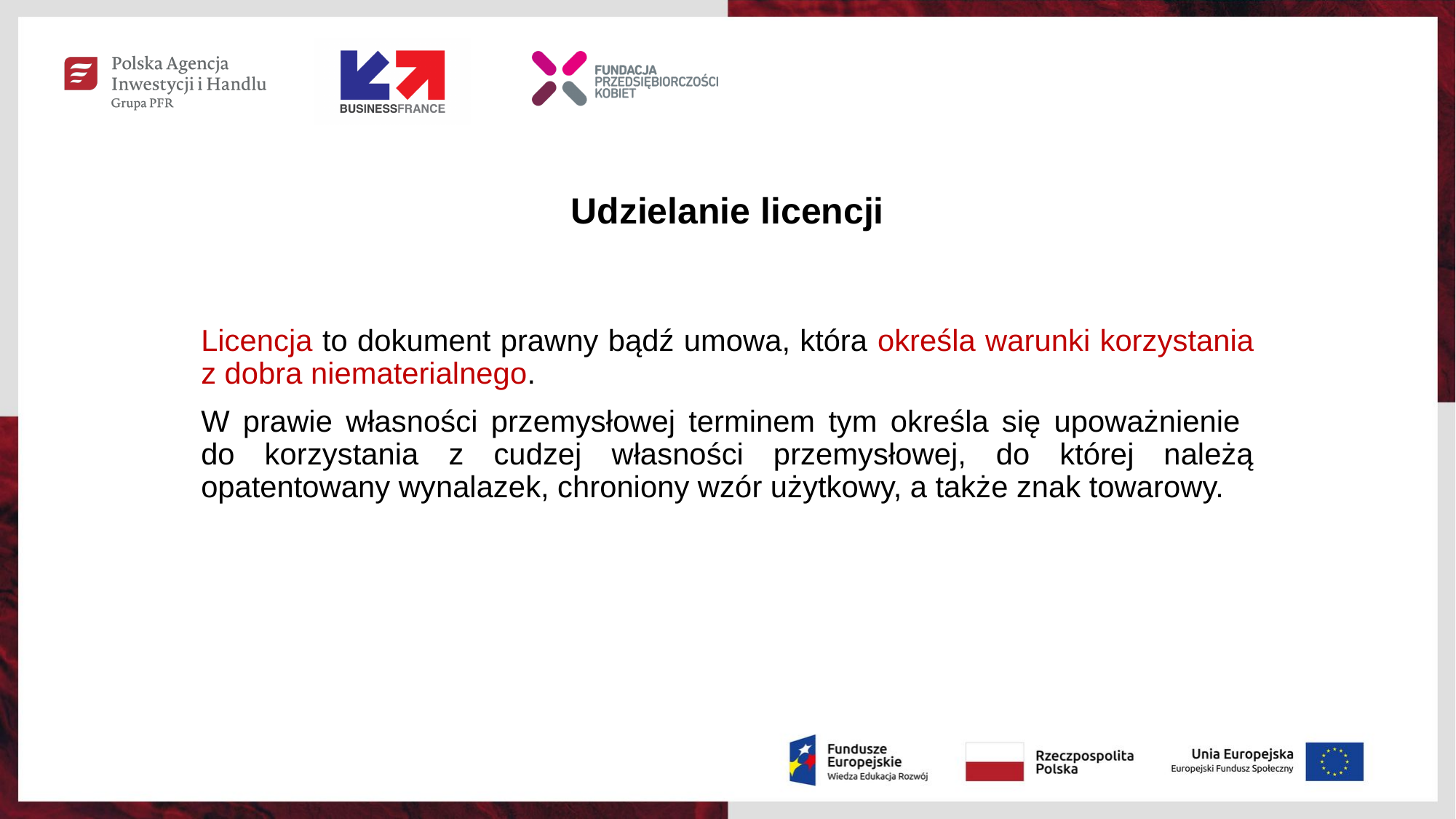

# Udzielanie licencji
Licencja to dokument prawny bądź umowa, która określa warunki korzystania z dobra niematerialnego.
W prawie własności przemysłowej terminem tym określa się upoważnienie
do korzystania z cudzej własności przemysłowej, do której należą opatentowany wynalazek, chroniony wzór użytkowy, a także znak towarowy.